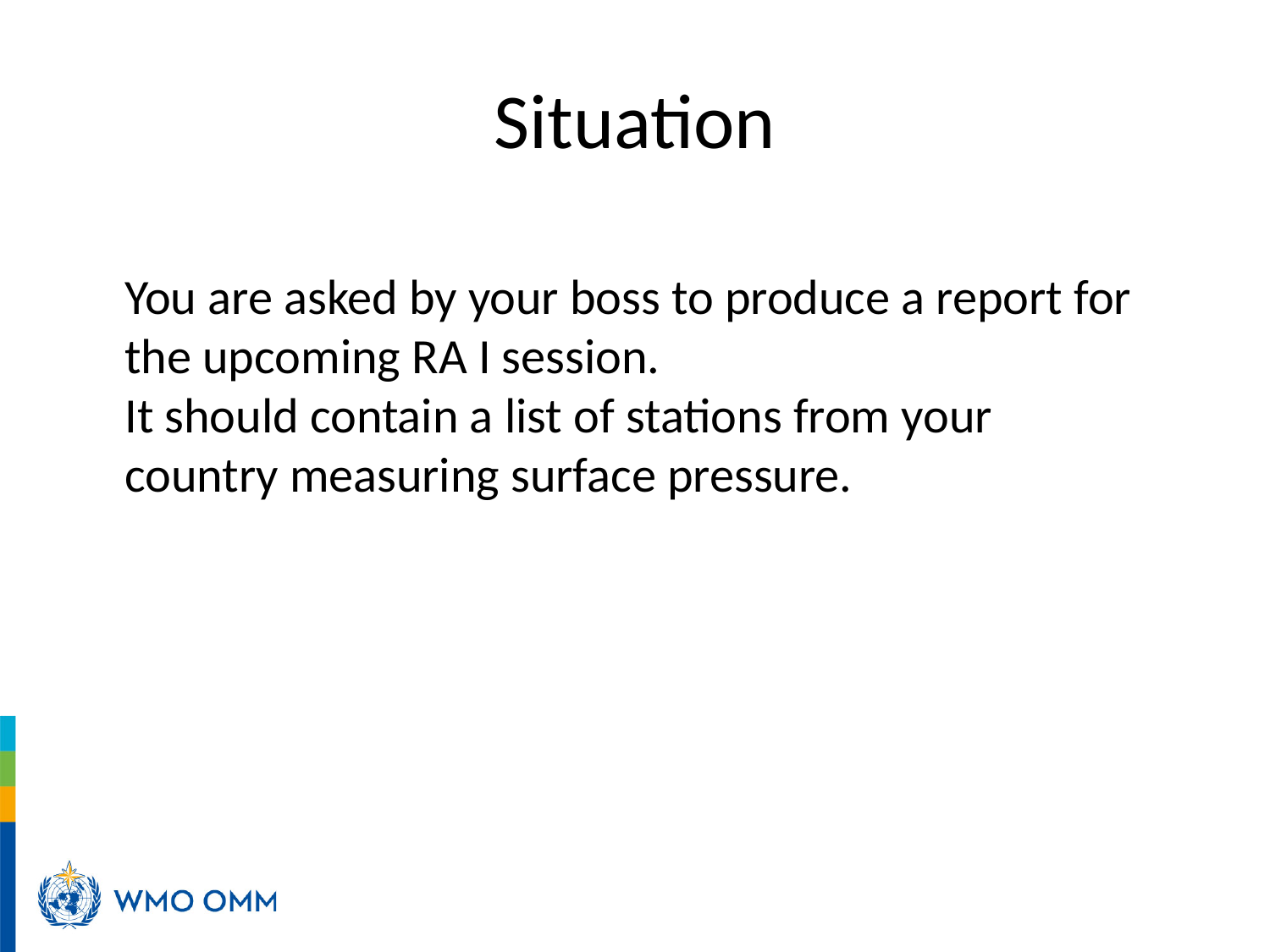

# Situation
You are asked by your boss to produce a report for the upcoming RA I session.
It should contain a list of stations from your country measuring surface pressure.